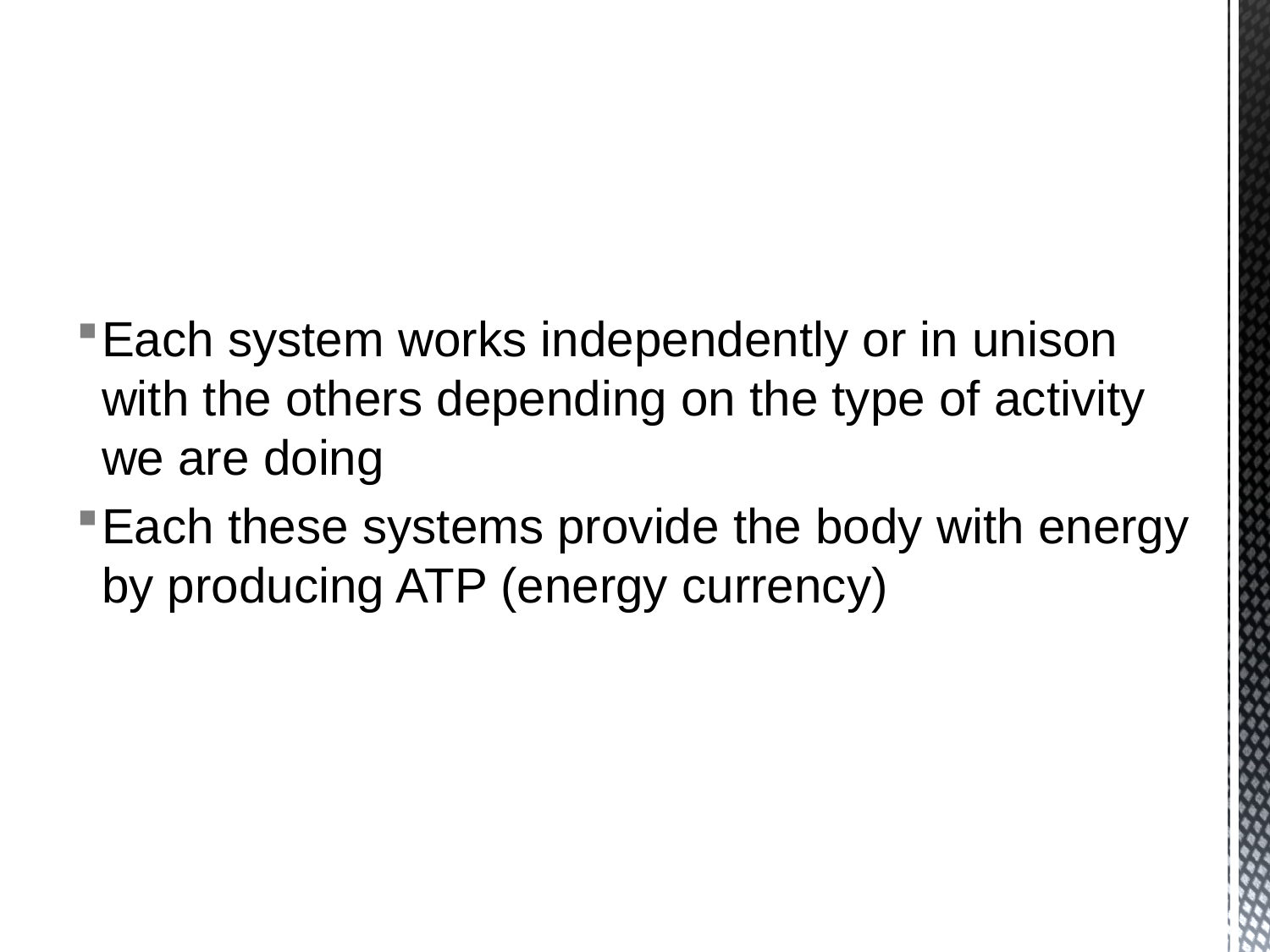

Each system works independently or in unison with the others depending on the type of activity we are doing
Each these systems provide the body with energy by producing ATP (energy currency)